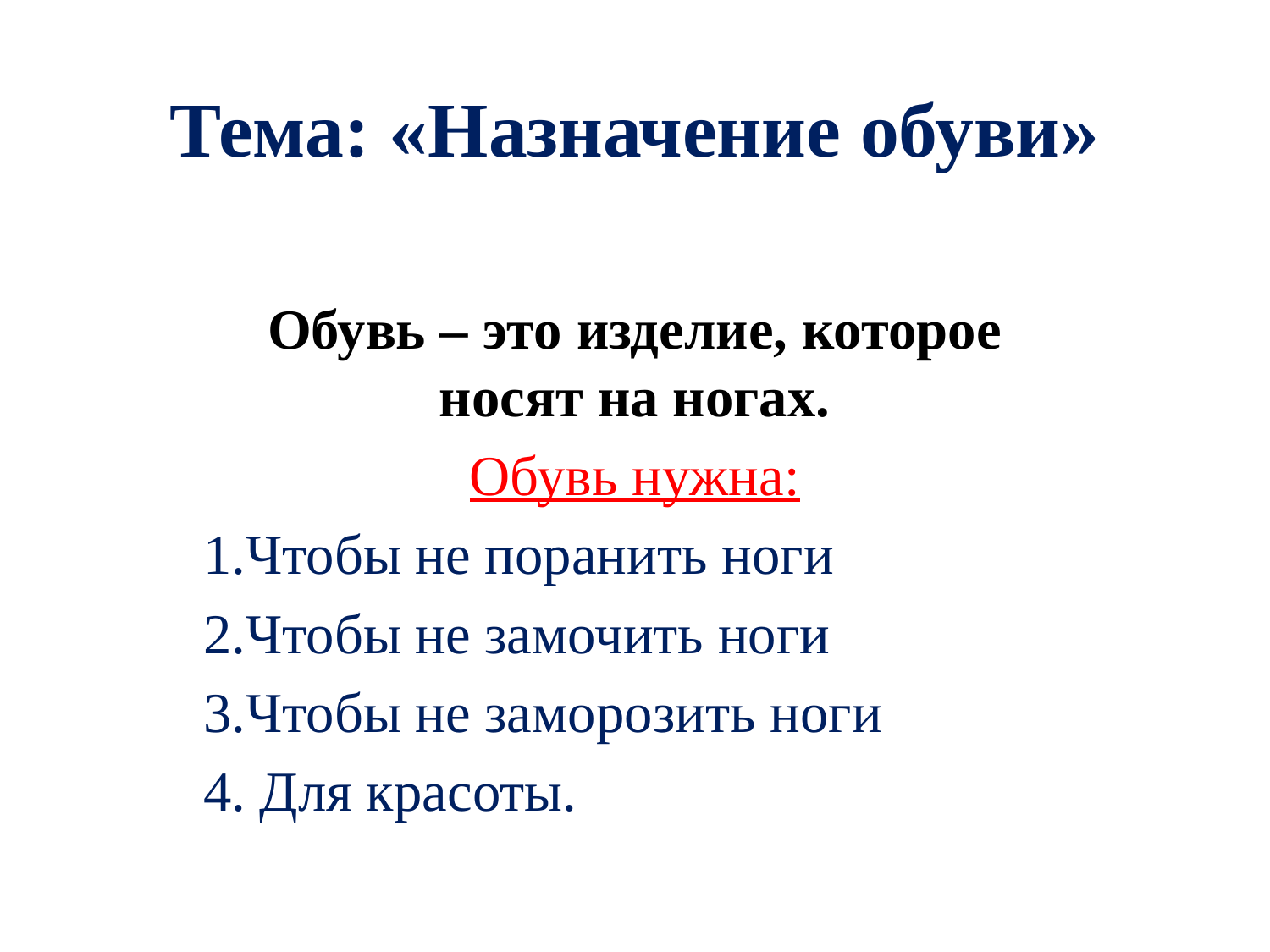

# Тема: «Назначение обуви»
Обувь – это изделие, которое носят на ногах.
Обувь нужна:
1.Чтобы не поранить ноги
2.Чтобы не замочить ноги
3.Чтобы не заморозить ноги
4. Для красоты.